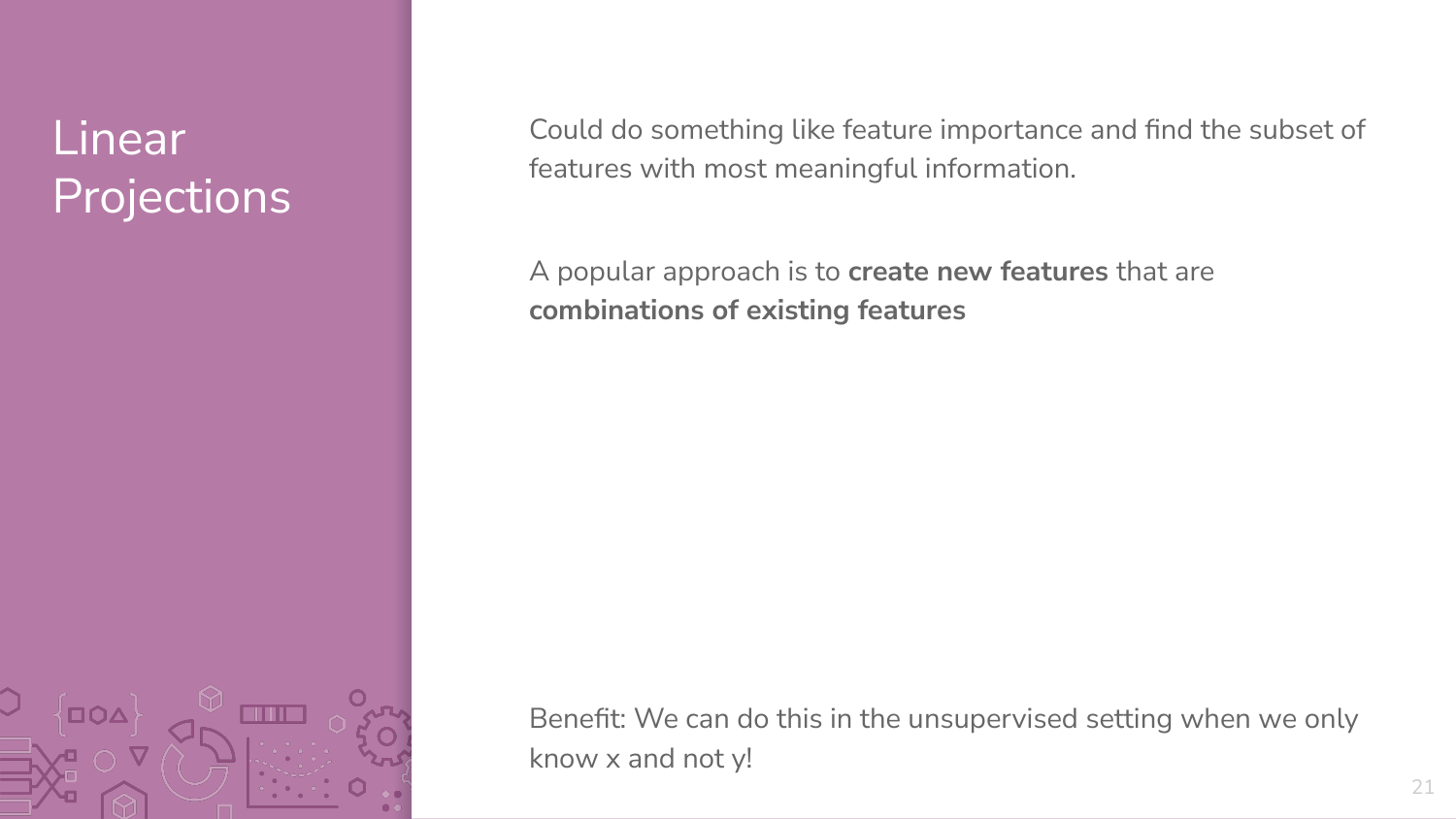

# Linear Projections
Could do something like feature importance and find the subset of features with most meaningful information.

A popular approach is to create new features that are combinations of existing features

Benefit: We can do this in the unsupervised setting when we only know x and not y!

21